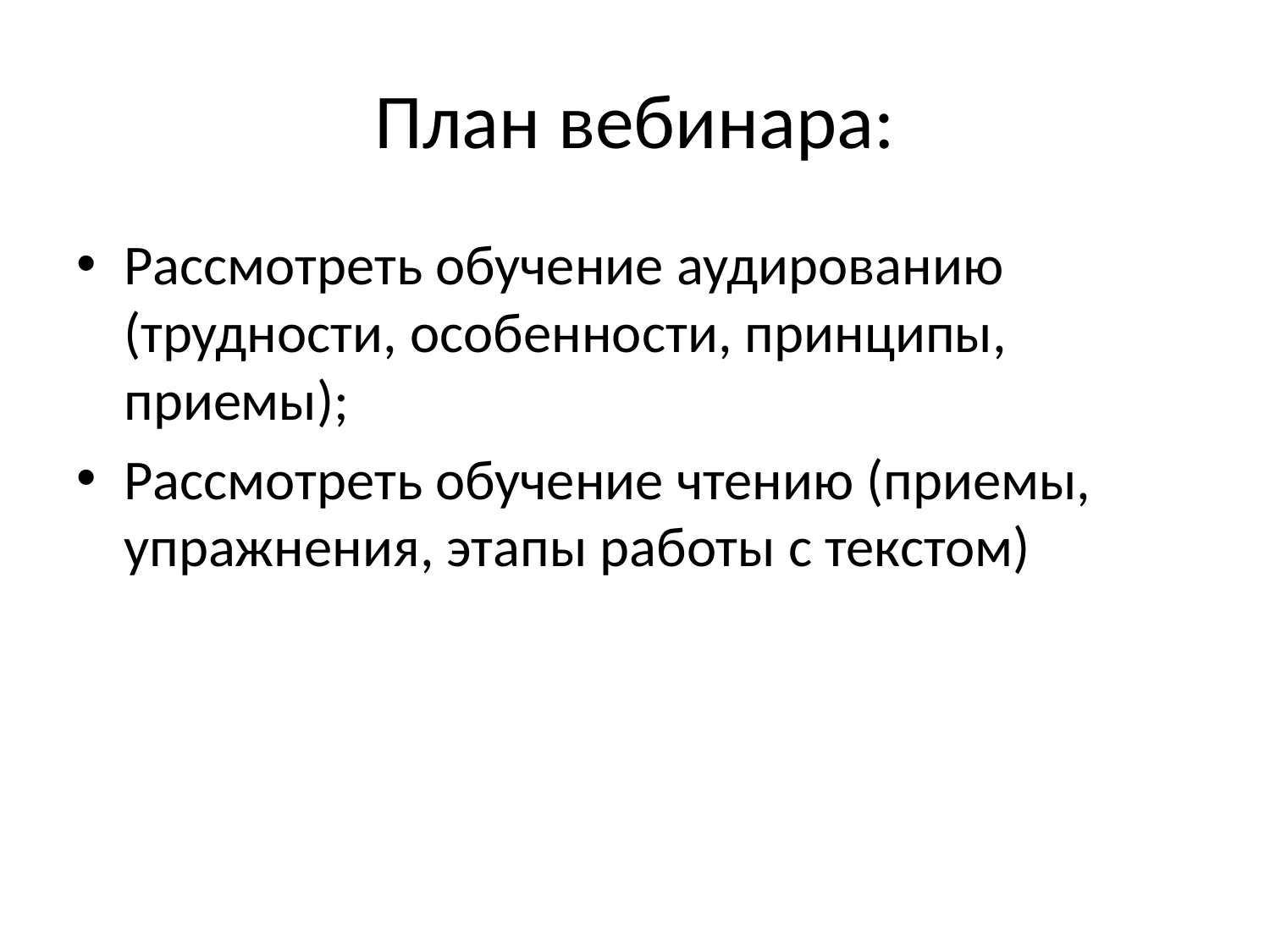

# План вебинара:
Рассмотреть обучение аудированию (трудности, особенности, принципы, приемы);
Рассмотреть обучение чтению (приемы, упражнения, этапы работы с текстом)